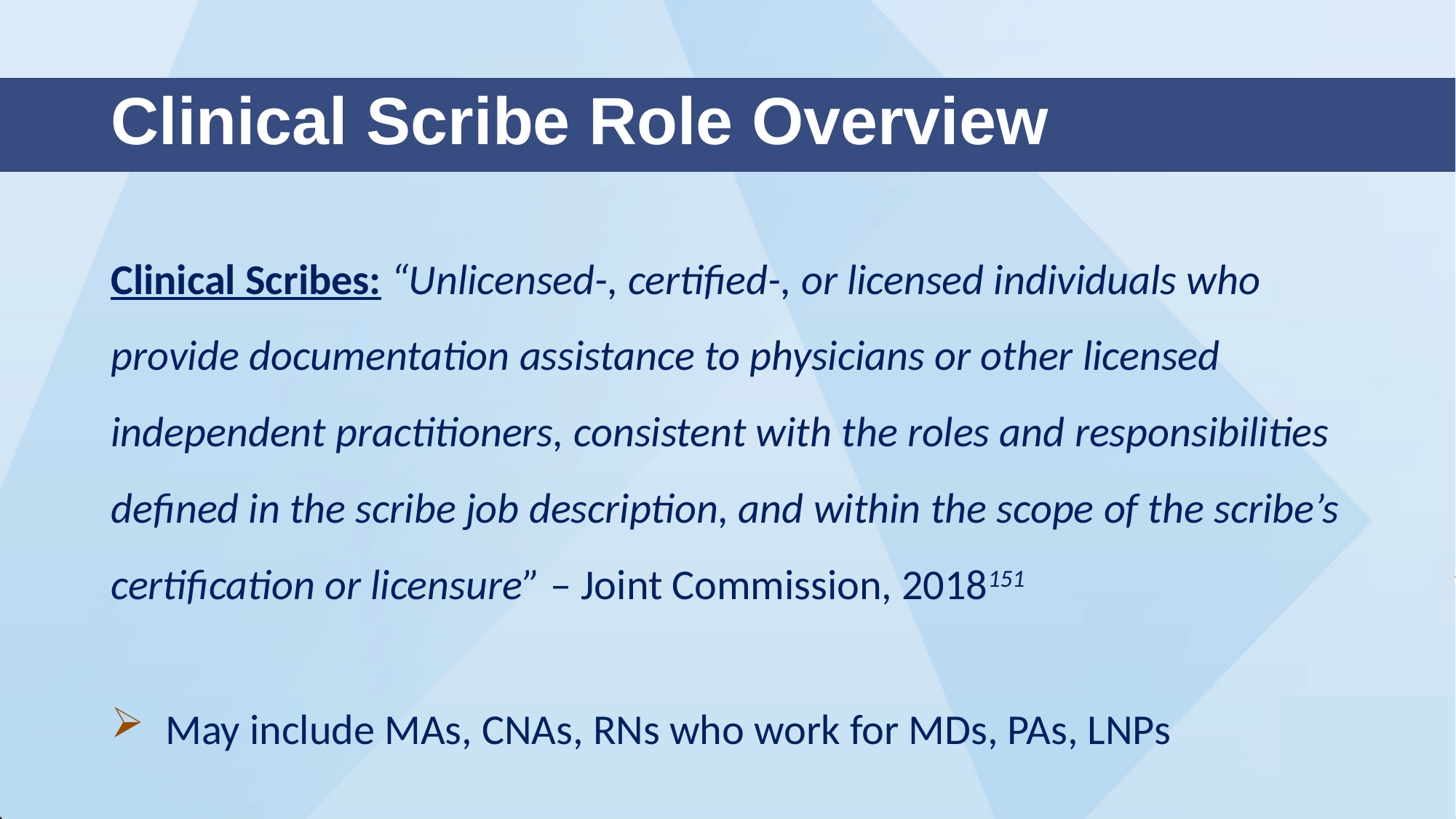

# Clinical Scribe Role Overview
Clinical Scribes: “Unlicensed-, certified-, or licensed individuals who provide documentation assistance to physicians or other licensed independent practitioners, consistent with the roles and responsibilities defined in the scribe job description, and within the scope of the scribe’s certification or licensure” – Joint Commission, 2018151

May include MAs, CNAs, RNs who work for MDs, PAs, LNPs